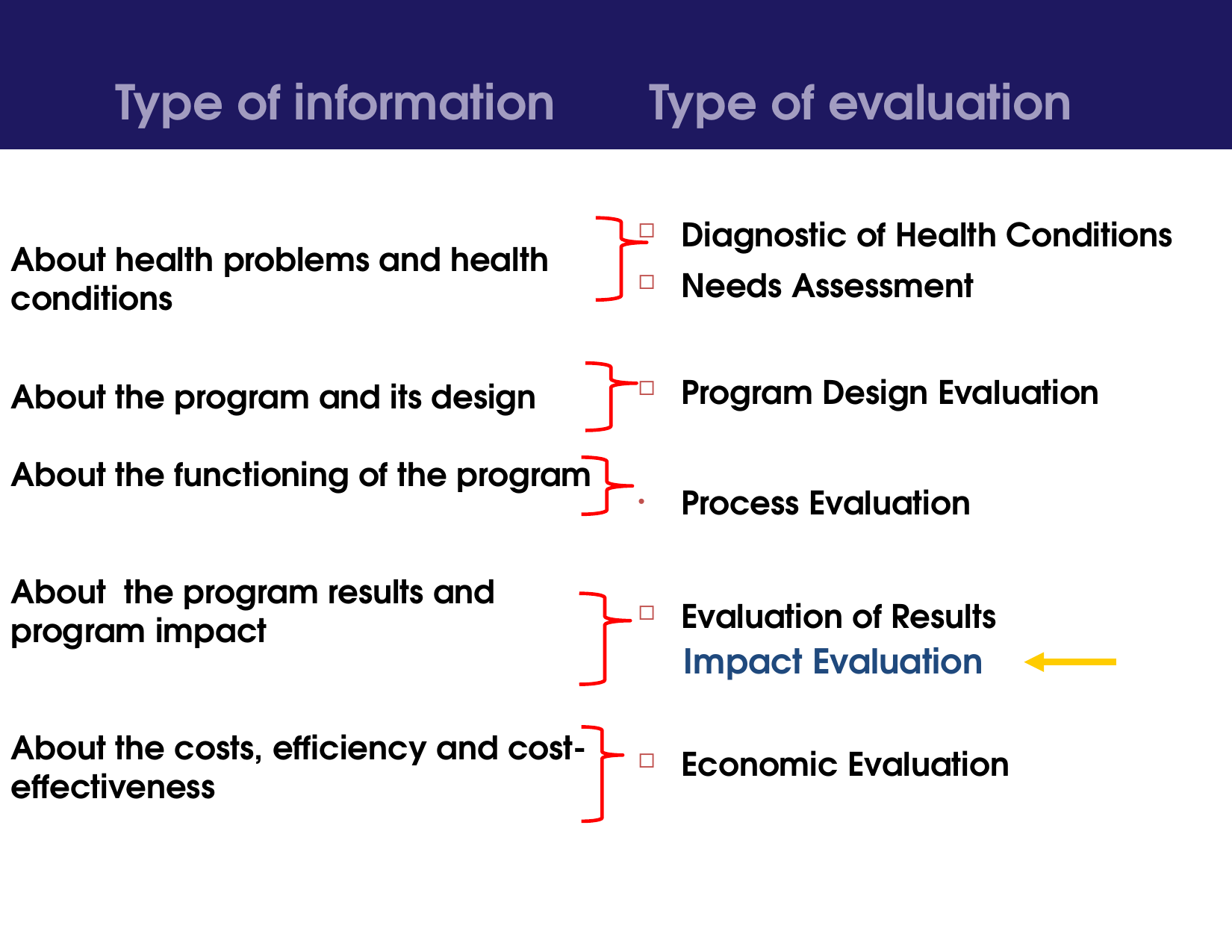

# Type of information       Type of evaluation
Diagnostic of Health Conditions
Needs Assessment

Program Design Evaluation

Process Evaluation

Evaluation of Results
     Impact Evaluation

Economic Evaluation

About health problems and health conditions

About the program and its design

About the functioning of the program

About  the program results and program impact

About the costs, efficiency and cost-effectiveness